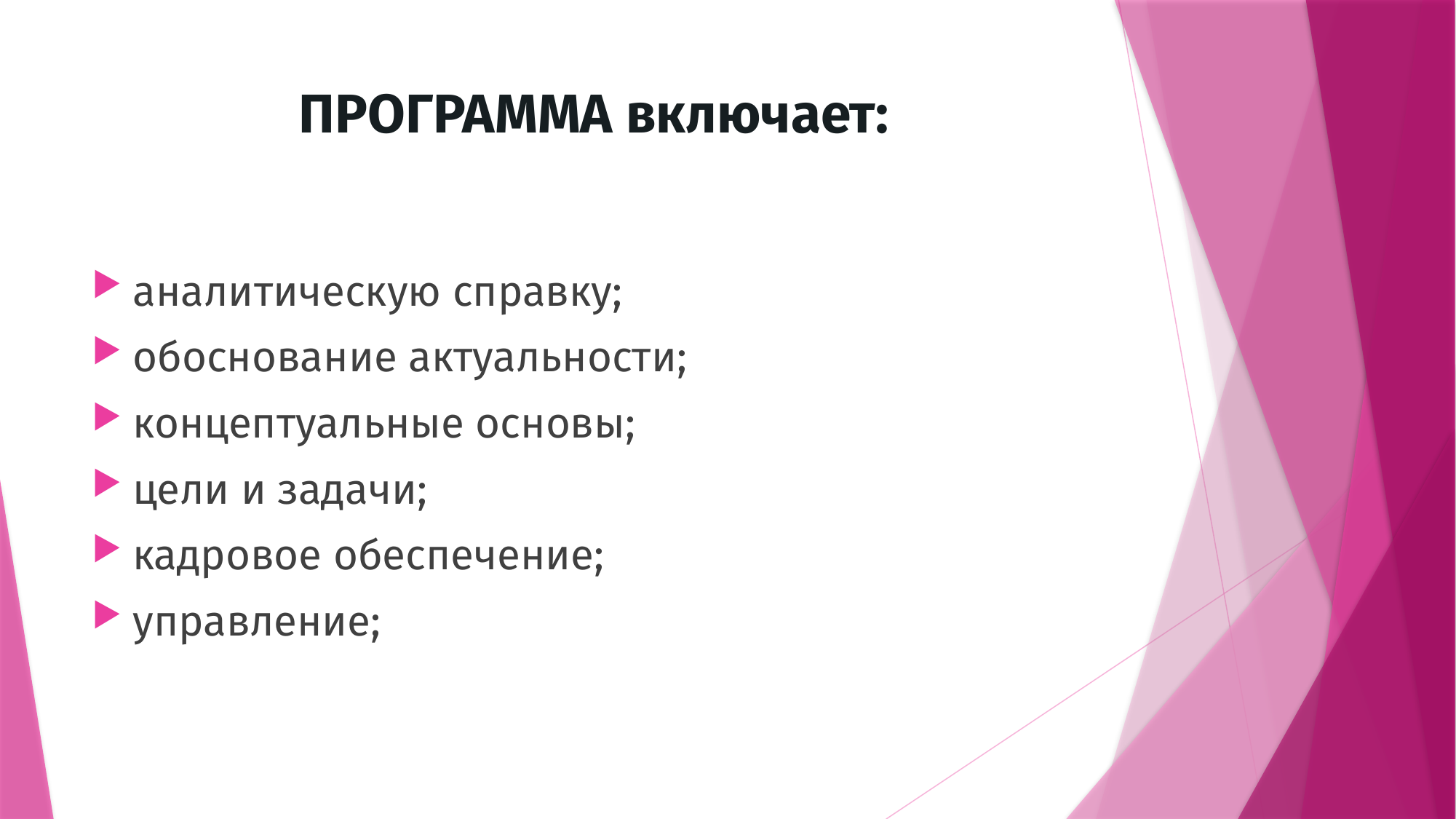

# ПРОГРАММА включает:
аналитическую справку;
обоснование актуальности;
концептуальные основы;
цели и задачи;
кадровое обеспечение;
управление;